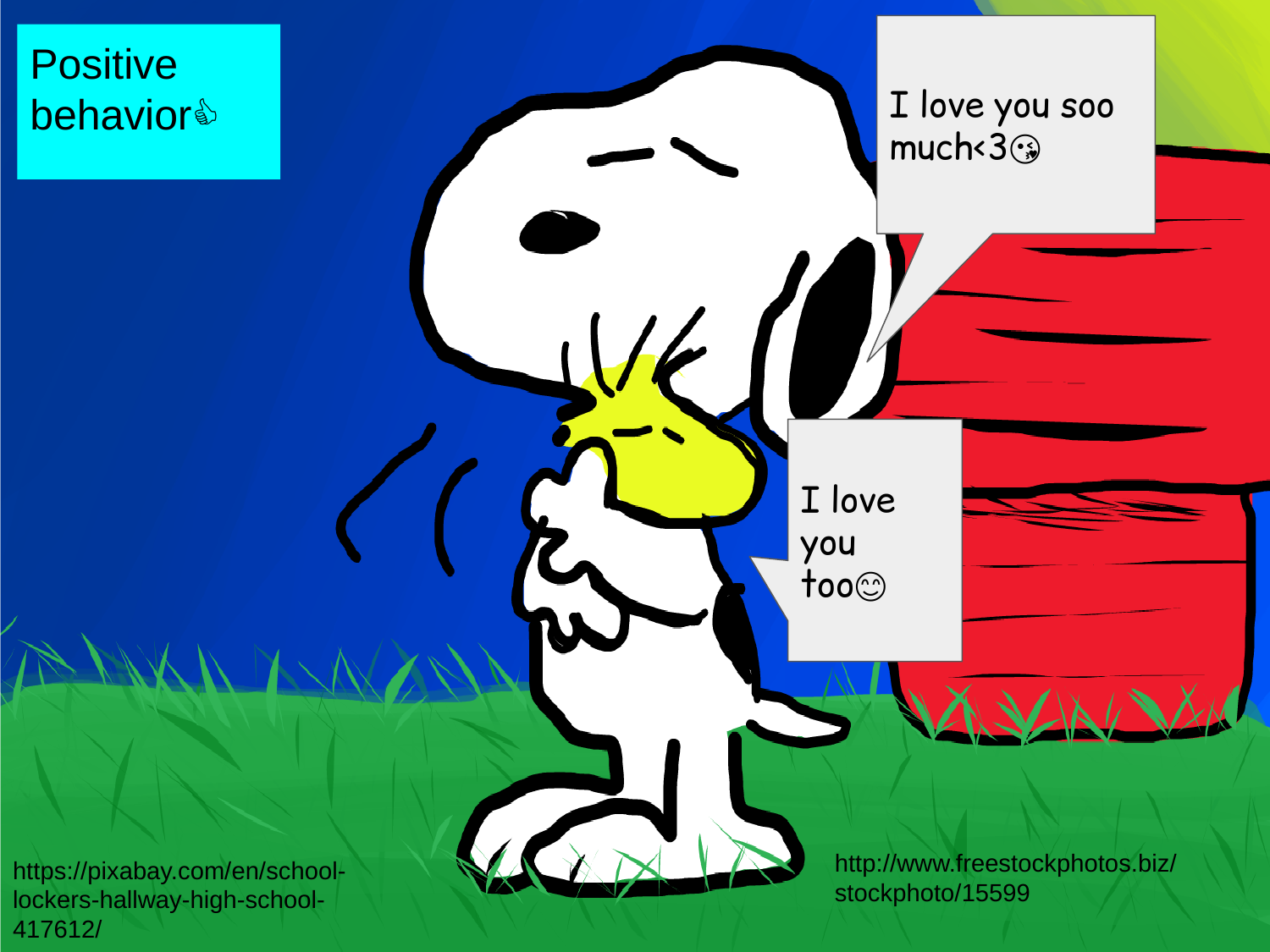

I love you soo much<3😘
Positive behavior👍
I love you too😊
http://www.freestockphotos.biz/stockphoto/15599
https://pixabay.com/en/school-lockers-hallway-high-school-417612/